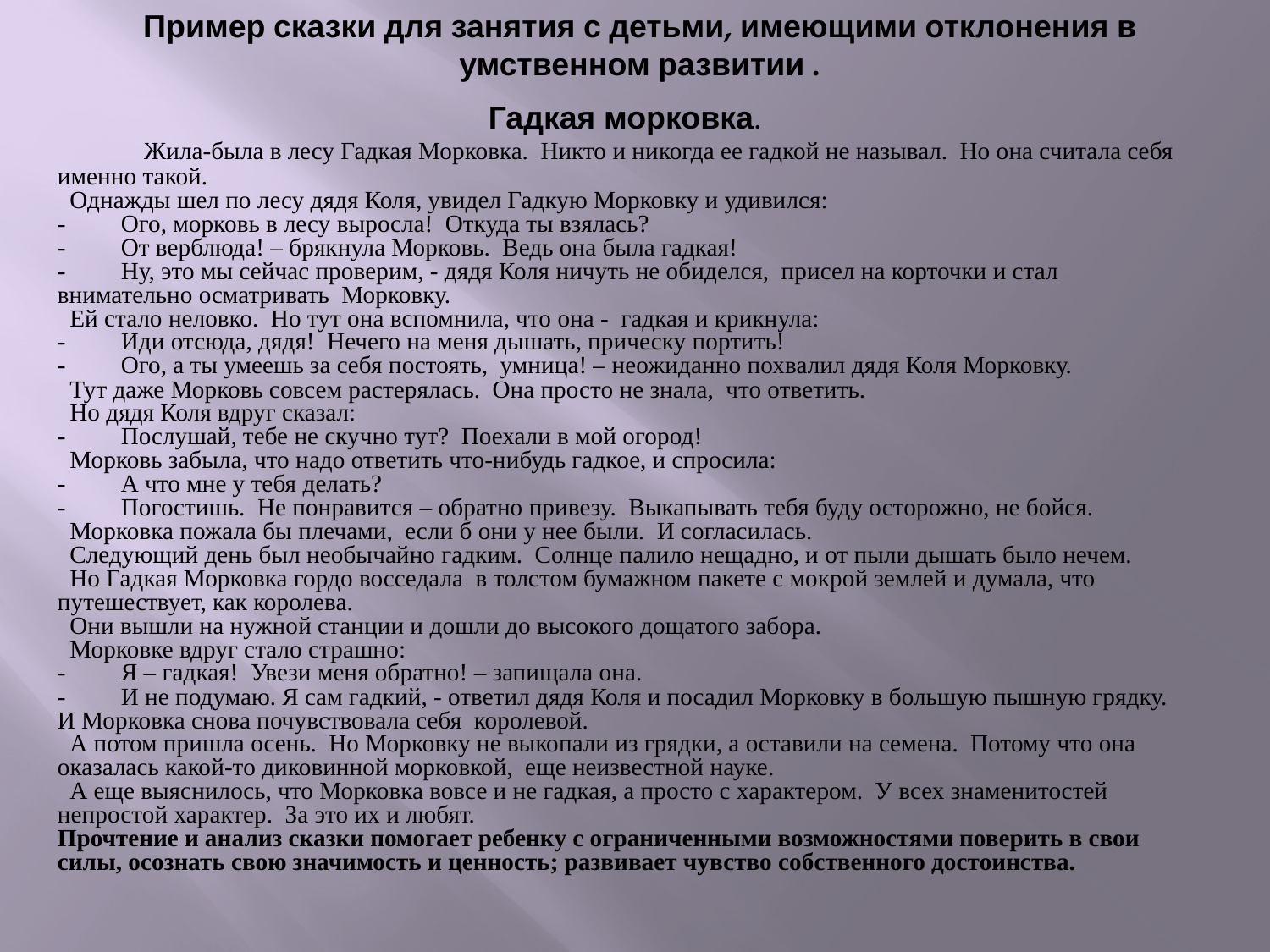

Гадкая морковка.
           Жила-была в лесу Гадкая Морковка.  Никто и никогда ее гадкой не называл.  Но она считала себя именно такой. 
  Однажды шел по лесу дядя Коля, увидел Гадкую Морковку и удивился:
-         Ого, морковь в лесу выросла!  Откуда ты взялась?
-         От верблюда! – брякнула Морковь.  Ведь она была гадкая!
-         Ну, это мы сейчас проверим, - дядя Коля ничуть не обиделся,  присел на корточки и стал внимательно осматривать  Морковку.
  Ей стало неловко.  Но тут она вспомнила, что она -  гадкая и крикнула:
-         Иди отсюда, дядя!  Нечего на меня дышать, прическу портить!
-         Ого, а ты умеешь за себя постоять,  умница! – неожиданно похвалил дядя Коля Морковку.
  Тут даже Морковь совсем растерялась.  Она просто не знала,  что ответить. 
  Но дядя Коля вдруг сказал:
-         Послушай, тебе не скучно тут?  Поехали в мой огород!
  Морковь забыла, что надо ответить что-нибудь гадкое, и спросила:
-         А что мне у тебя делать?
-         Погостишь.  Не понравится – обратно привезу.  Выкапывать тебя буду осторожно, не бойся. 
  Морковка пожала бы плечами,  если б они у нее были.  И согласилась. 
  Следующий день был необычайно гадким.  Солнце палило нещадно, и от пыли дышать было нечем.
  Но Гадкая Морковка гордо восседала  в толстом бумажном пакете с мокрой землей и думала, что путешествует, как королева.
  Они вышли на нужной станции и дошли до высокого дощатого забора.
  Морковке вдруг стало страшно:
-         Я – гадкая!  Увези меня обратно! – запищала она.
-         И не подумаю. Я сам гадкий, - ответил дядя Коля и посадил Морковку в большую пышную грядку.  И Морковка снова почувствовала себя  королевой.
  А потом пришла осень.  Но Морковку не выкопали из грядки, а оставили на семена.  Потому что она оказалась какой-то диковинной морковкой,  еще неизвестной науке.
  А еще выяснилось, что Морковка вовсе и не гадкая, а просто с характером.  У всех знаменитостей непростой характер.  За это их и любят.
Прочтение и анализ сказки помогает ребенку с ограниченными возможностями поверить в свои силы, осознать свою значимость и ценность; развивает чувство собственного достоинства.
Пример сказки для занятия с детьми, имеющими отклонения в умственном развитии .